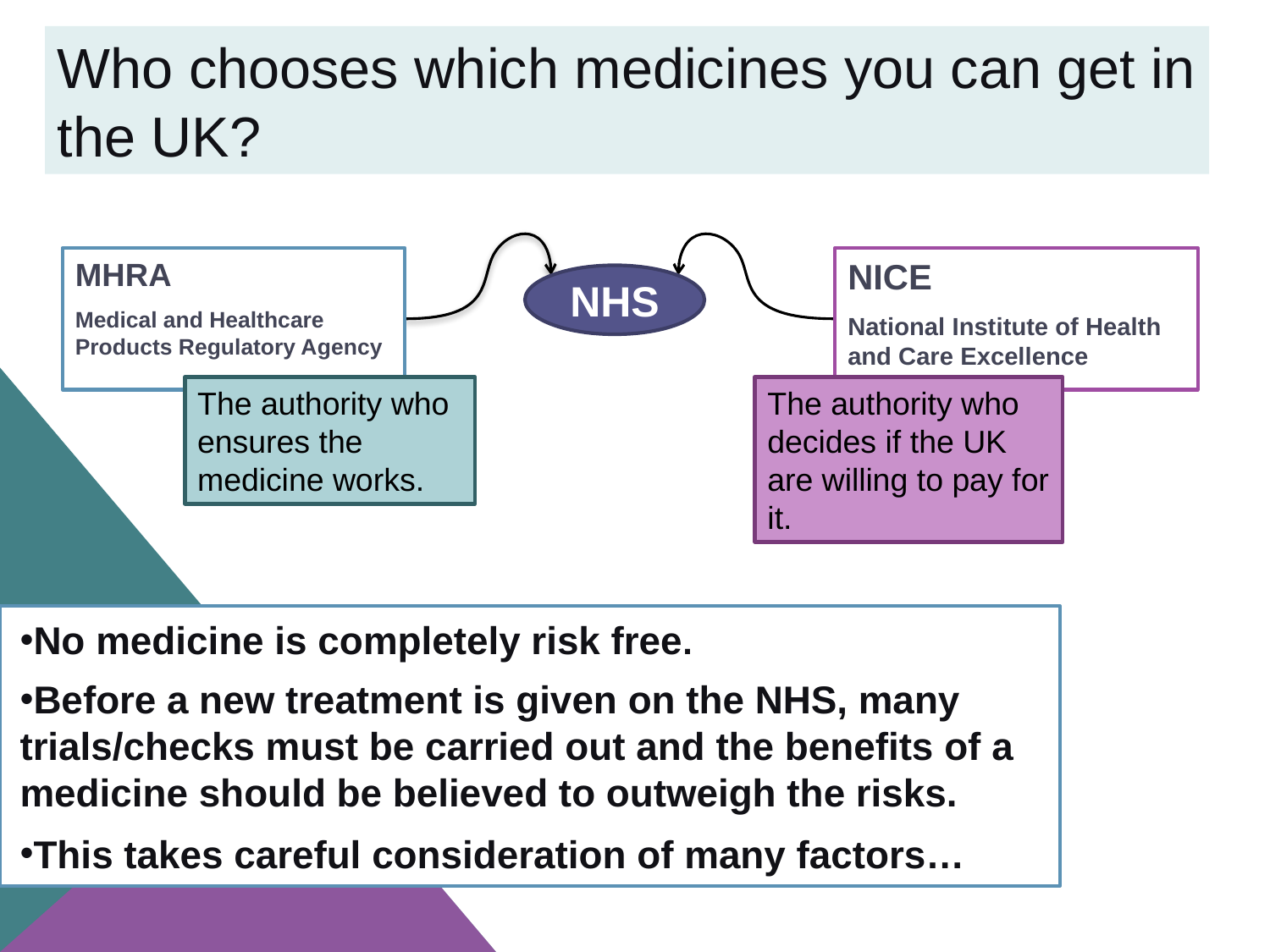

Who chooses which medicines you can get in the UK?
MHRA
Medical and Healthcare Products Regulatory Agency
NICE
National Institute of Health and Care Excellence
NHS
The authority who ensures the medicine works.
The authority who decides if the UK are willing to pay for it.
No medicine is completely risk free.

Before a new treatment is given on the NHS, many trials/checks must be carried out and the benefits of a medicine should be believed to outweigh the risks.

This takes careful consideration of many factors…